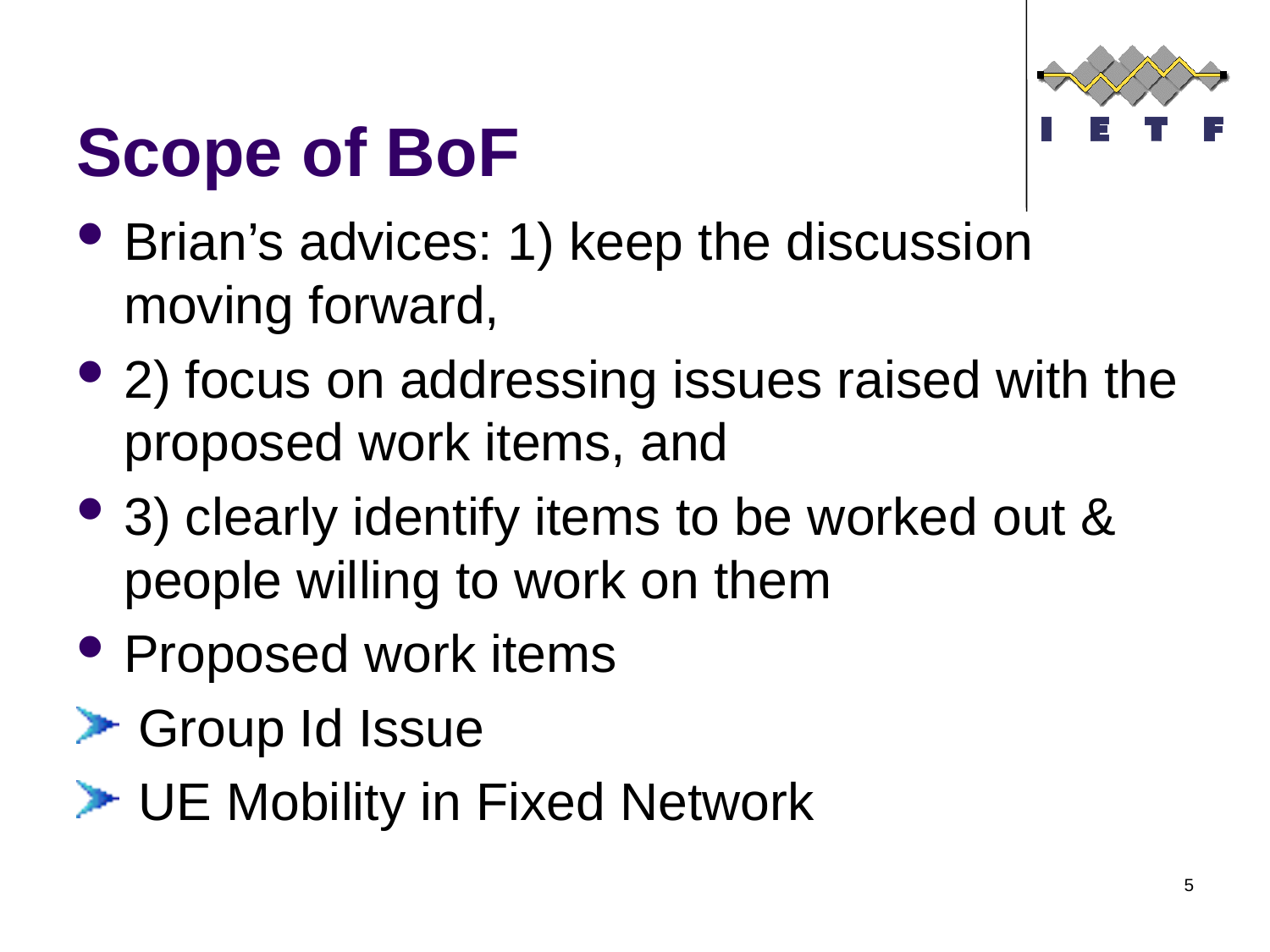

# Scope of BoF
Brian’s advices: 1) keep the discussion moving forward,
2) focus on addressing issues raised with the proposed work items, and
3) clearly identify items to be worked out & people willing to work on them
Proposed work items
 Group Id Issue
 UE Mobility in Fixed Network
5